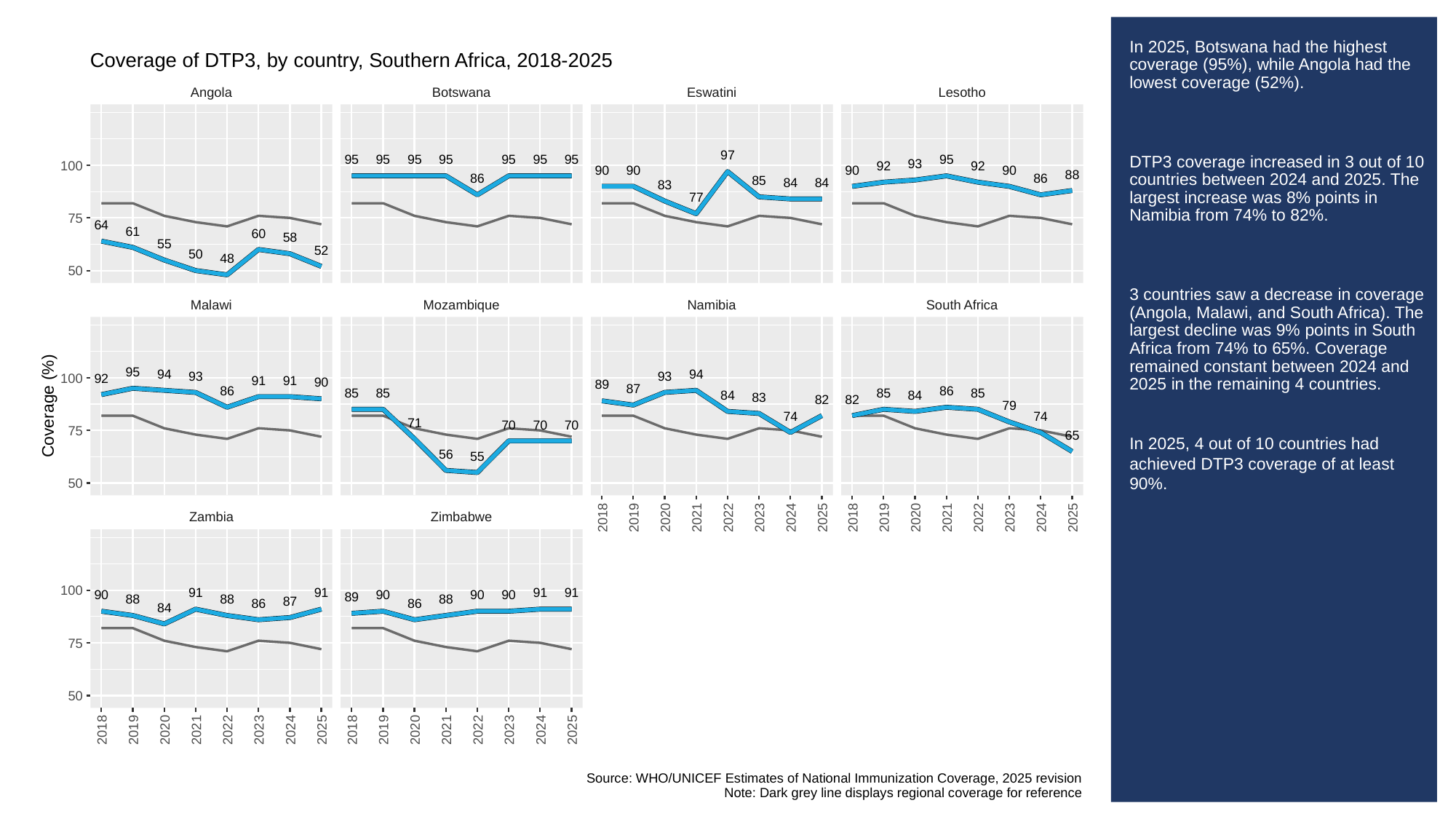

# In 2025, Botswana had the highest coverage (95%), while Angola had the lowest coverage (52%).

DTP3 coverage increased in 3 out of 10 countries between 2024 and 2025. The largest increase was 8% points in Namibia from 74% to 82%.

3 countries saw a decrease in coverage (Angola, Malawi, and South Africa). The largest decline was 9% points in South Africa from 74% to 65%. Coverage remained constant between 2024 and 2025 in the remaining 4 countries.

In 2025, 4 out of 10 countries had achieved DTP3 coverage of at least 90%.

Coverage of DTP3, by country, Southern Africa, 2018-2025
Angola
Botswana
Eswatini
Lesotho

97
95
95
95
95
95
95
95
95
93
100
92
92
90
90
90
90

88

86
86
85

84
84
83

77

75

64
61
60
58
55

52
50
48
50

Malawi
Mozambique
Namibia
South Africa

95
94
94
93
93
100
92
91
91
90

89
87
86
86
85
85
85
85

84
84

83
82
82
Coverage (%)
79

74
74

71
70
70
70
75
65

56
55

50

Zambia
Zimbabwe
2018
2019
2020
2021
2022
2023
2024
2025
2018
2019
2020
2021
2022
2023
2024
2025

100
91
91
91
91
90
90
90
90

89
88
88
88
87
86
86
84

75

50

2018
2019
2020
2021
2022
2023
2024
2025
2018
2019
2020
2021
2022
2023
2024
2025
Source: WHO/UNICEF Estimates of National Immunization Coverage, 2025 revision
Note: Dark grey line displays regional coverage for reference